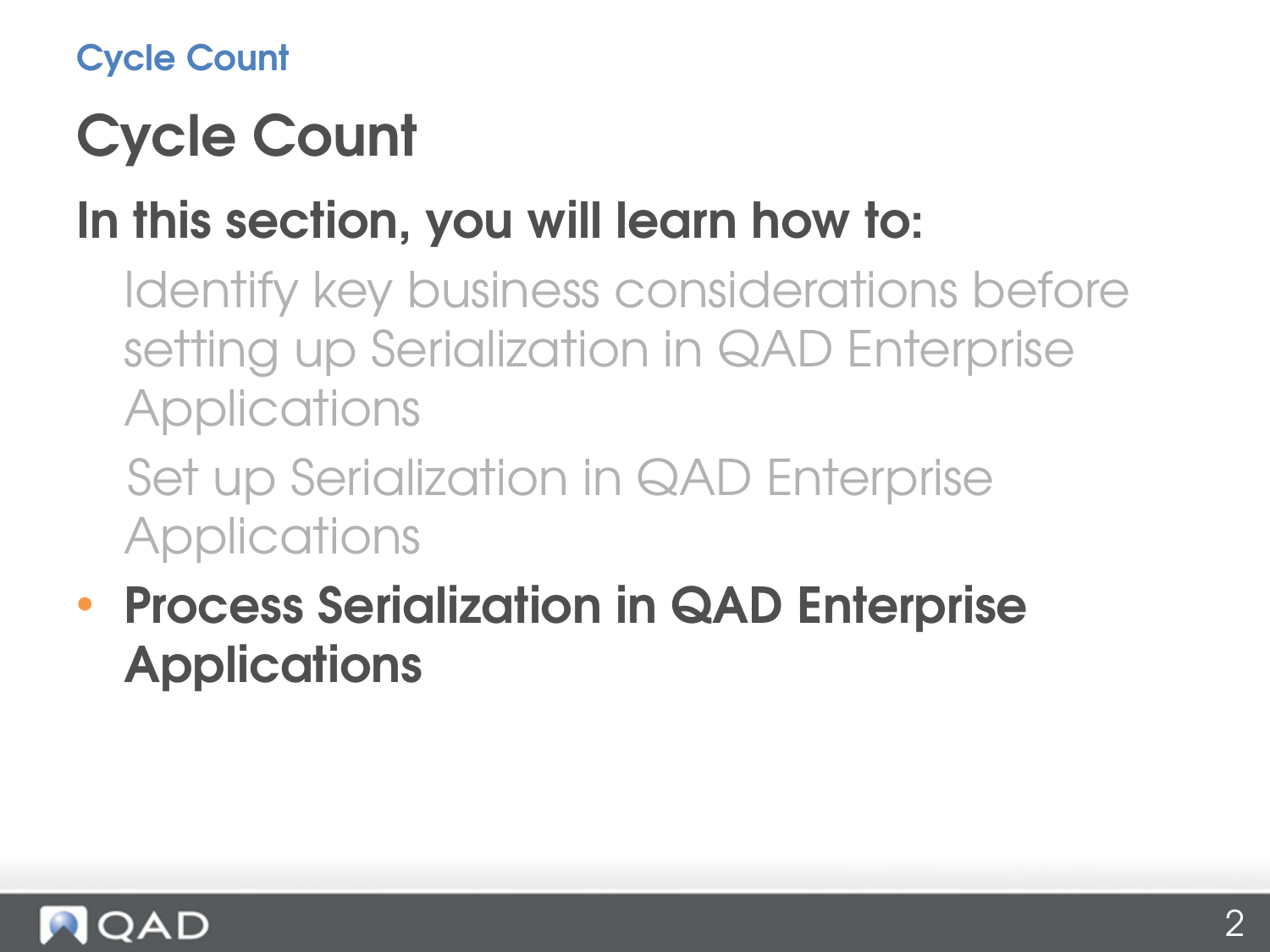

Cycle Count
# Cycle Count
In this section, you will learn how to:
Identify key business considerations before setting up Serialization in QAD Enterprise Applications
Set up Serialization in QAD Enterprise Applications
Process Serialization in QAD Enterprise Applications

2